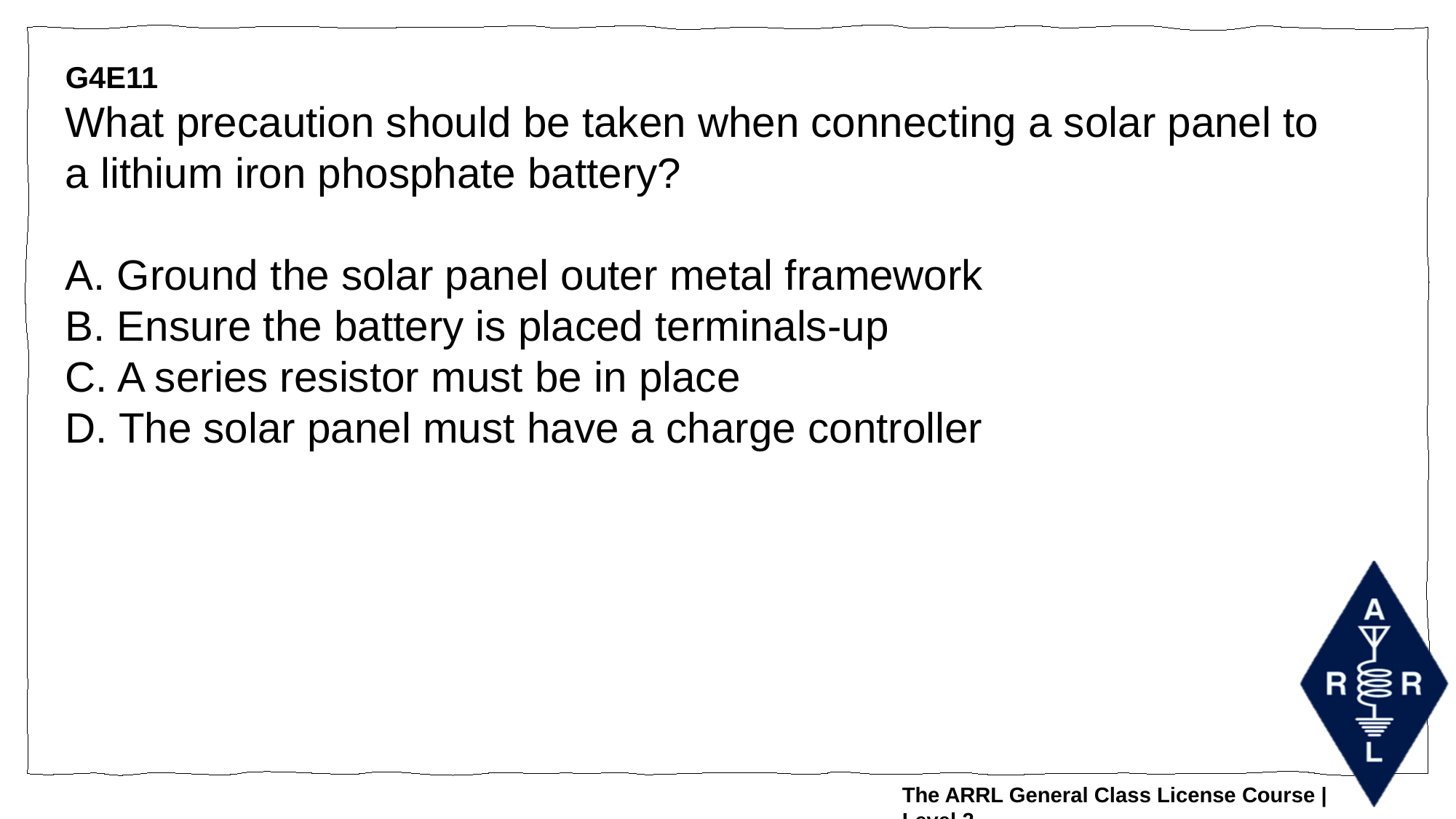

G4E11
What precaution should be taken when connecting a solar panel to a lithium iron phosphate battery?

A. Ground the solar panel outer metal framework
B. Ensure the battery is placed terminals-up
C. A series resistor must be in place
D. The solar panel must have a charge controller